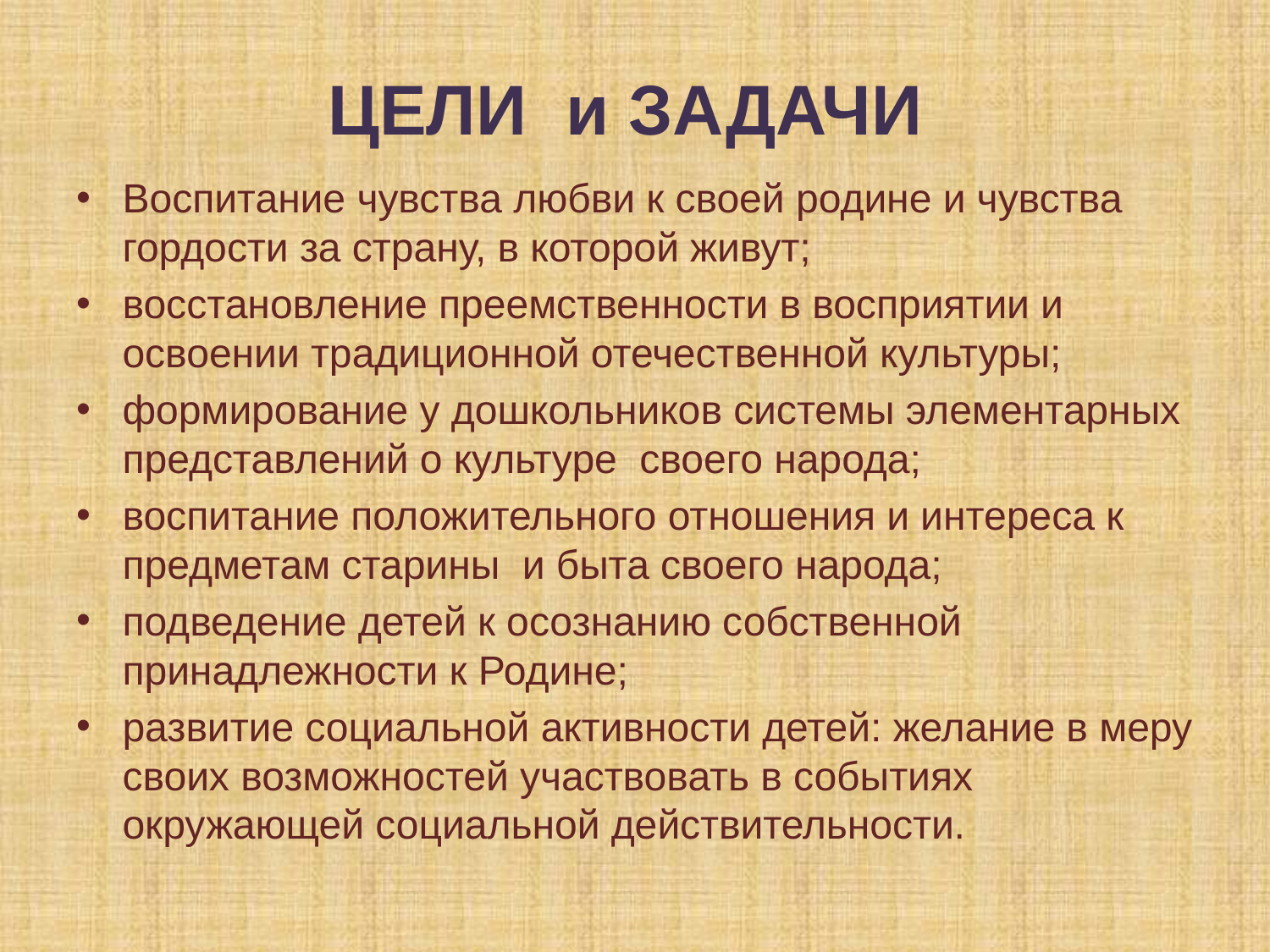

# ЦЕЛИ  и ЗАДАЧИ
Воспитание чувства любви к своей родине и чувства  гордости за страну, в которой живут;
восстановление преемственности в восприятии и освоении традиционной отечественной культуры;
формирование у дошкольников системы элементарных представлений о культуре  своего народа;
воспитание положительного отношения и интереса к предметам старины  и быта своего народа;
подведение детей к осознанию собственной принадлежности к Родине;
развитие социальной активности детей: желание в меру своих возможностей участвовать в событиях окружающей социальной действительности.